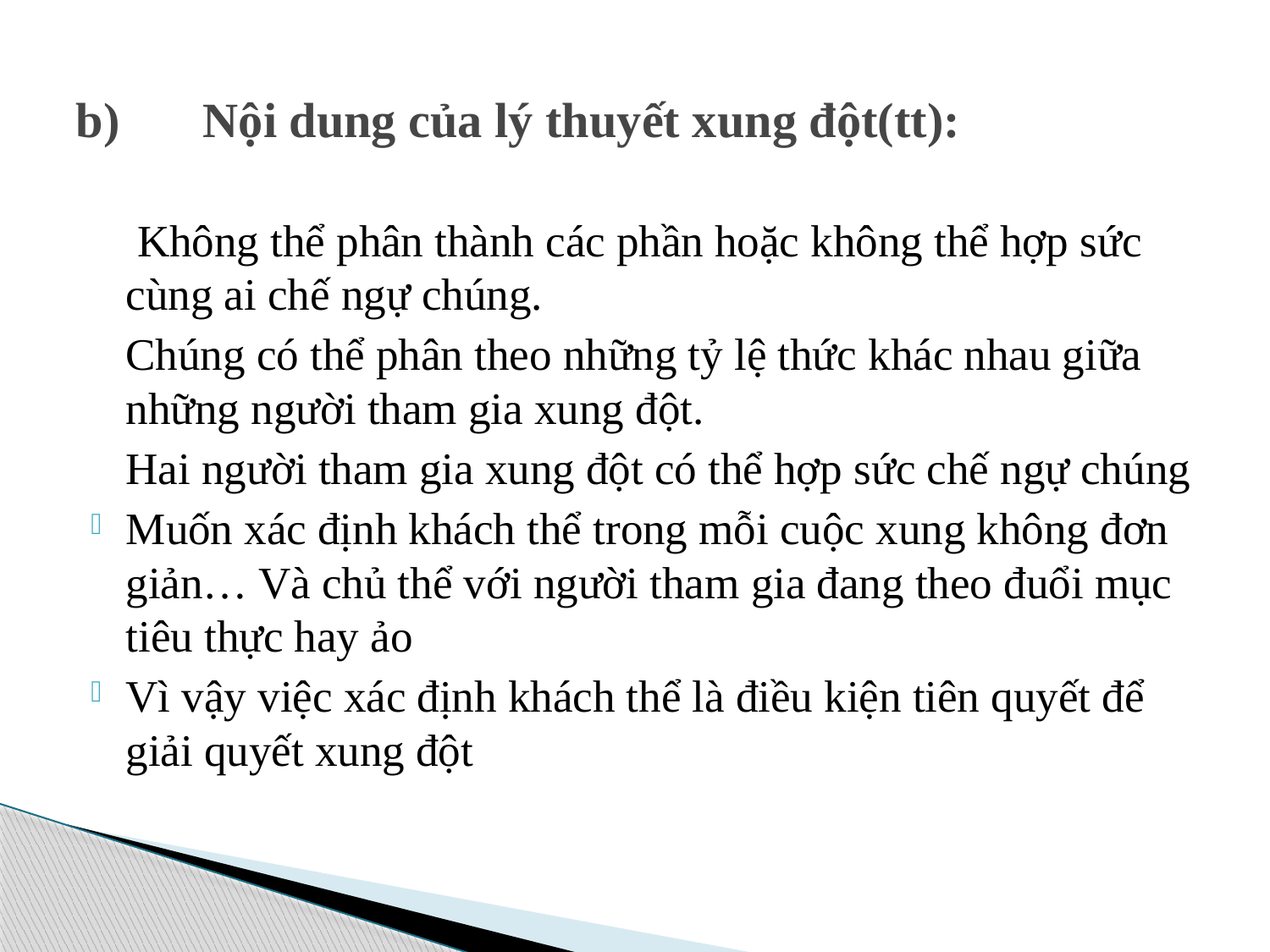

# b)	Nội dung của lý thuyết xung đột(tt):
	 Không thể phân thành các phần hoặc không thể hợp sức cùng ai chế ngự chúng.
	Chúng có thể phân theo những tỷ lệ thức khác nhau giữa những người tham gia xung đột.
	Hai người tham gia xung đột có thể hợp sức chế ngự chúng
Muốn xác định khách thể trong mỗi cuộc xung không đơn giản… Và chủ thể với người tham gia đang theo đuổi mục tiêu thực hay ảo
Vì vậy việc xác định khách thể là điều kiện tiên quyết để giải quyết xung đột